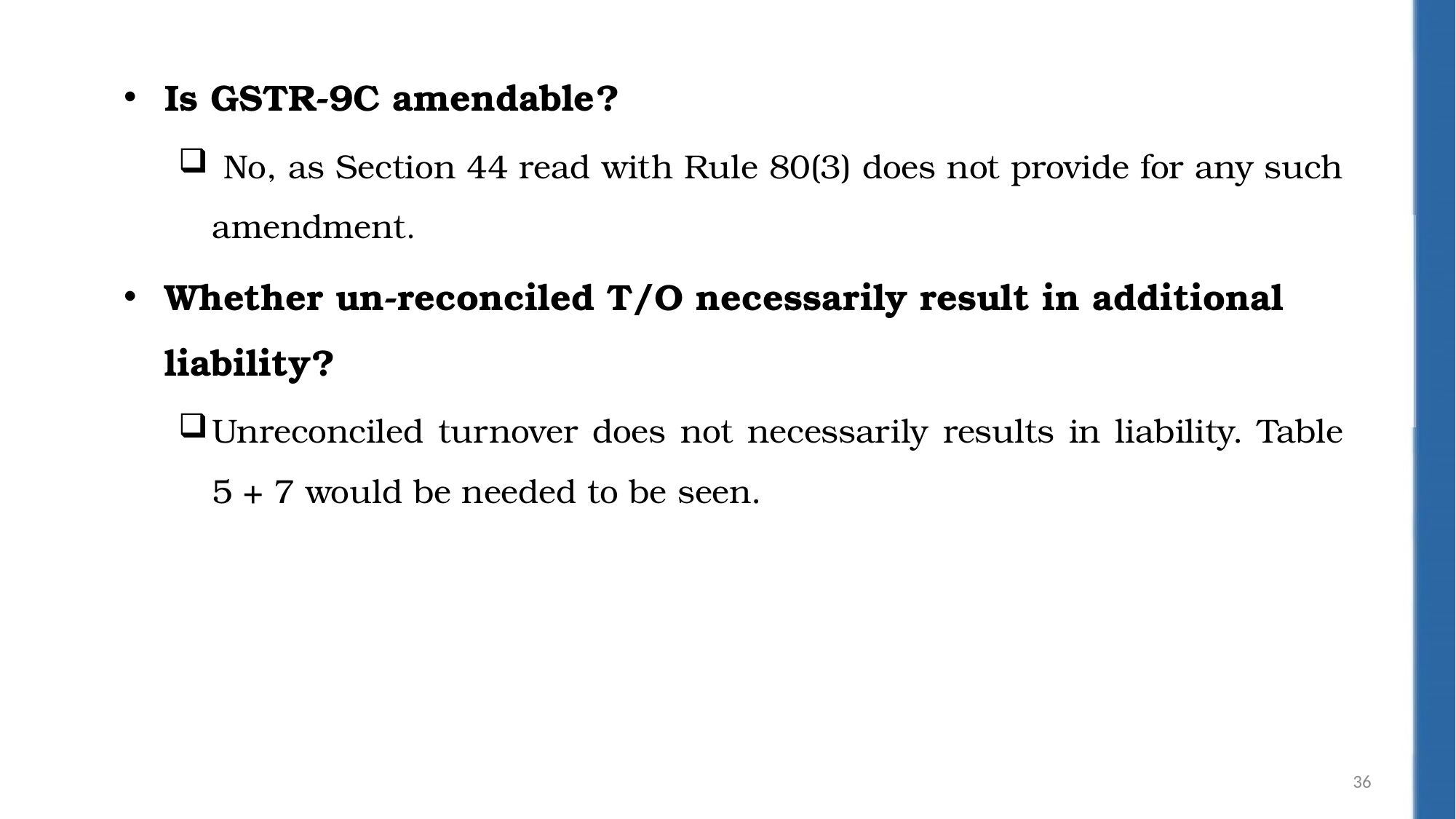

Is GSTR-9C amendable?
 No, as Section 44 read with Rule 80(3) does not provide for any such amendment.
Whether un-reconciled T/O necessarily result in additional liability?
Unreconciled turnover does not necessarily results in liability. Table 5 + 7 would be needed to be seen.

36